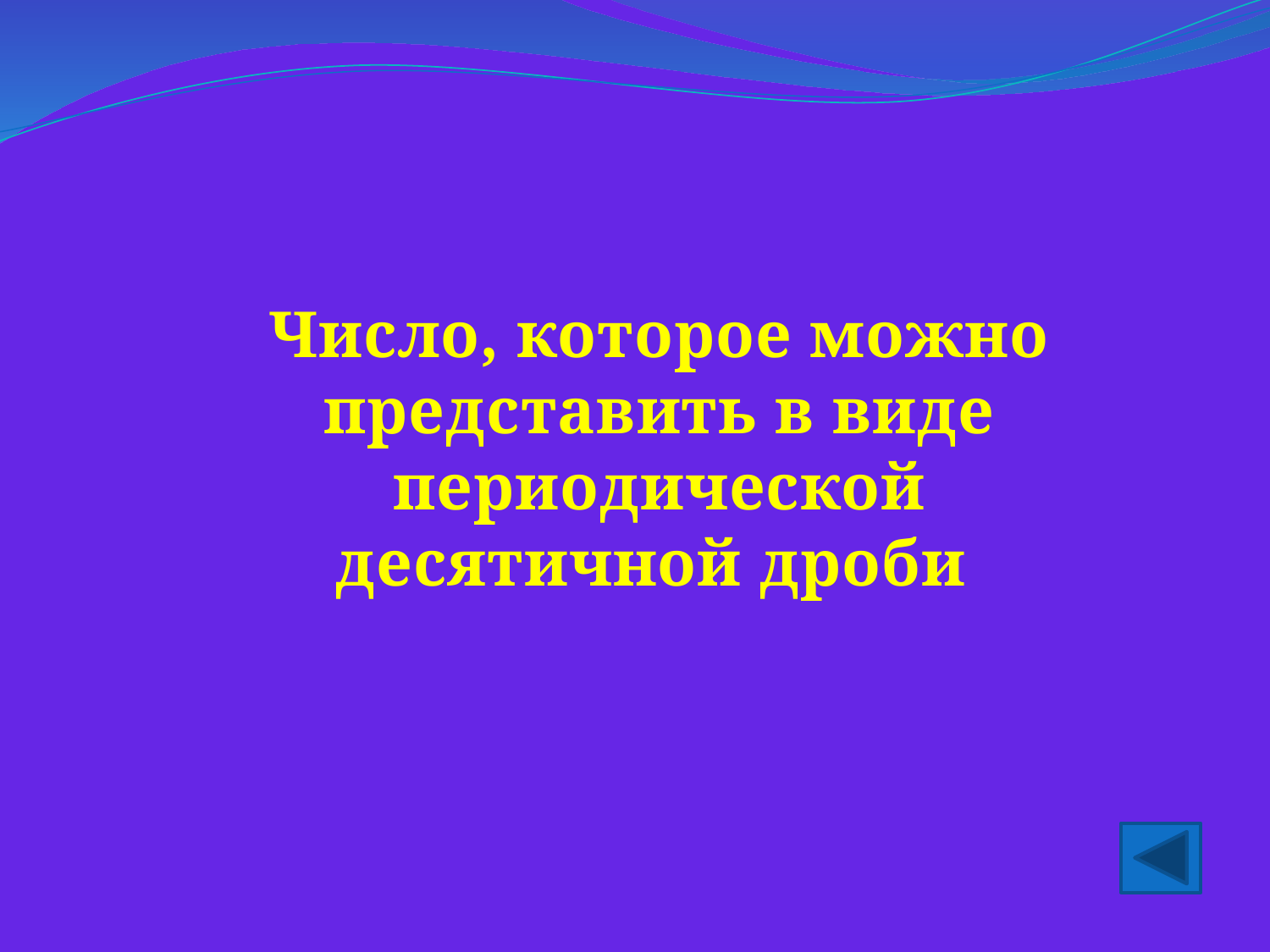

Число, которое можно представить в виде периодической десятичной дроби